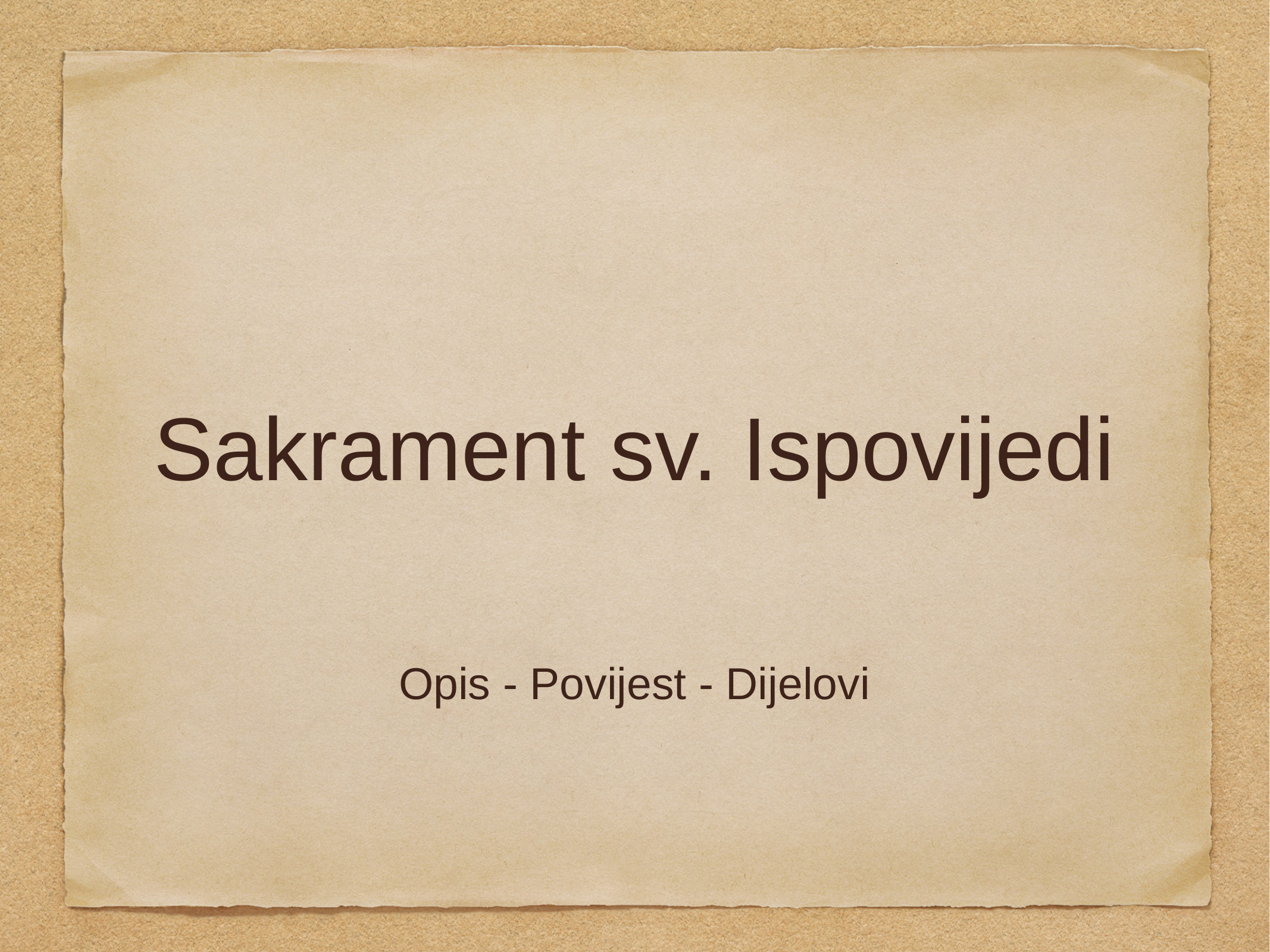

# Sakrament sv. Ispovijedi
Opis - Povijest - Dijelovi